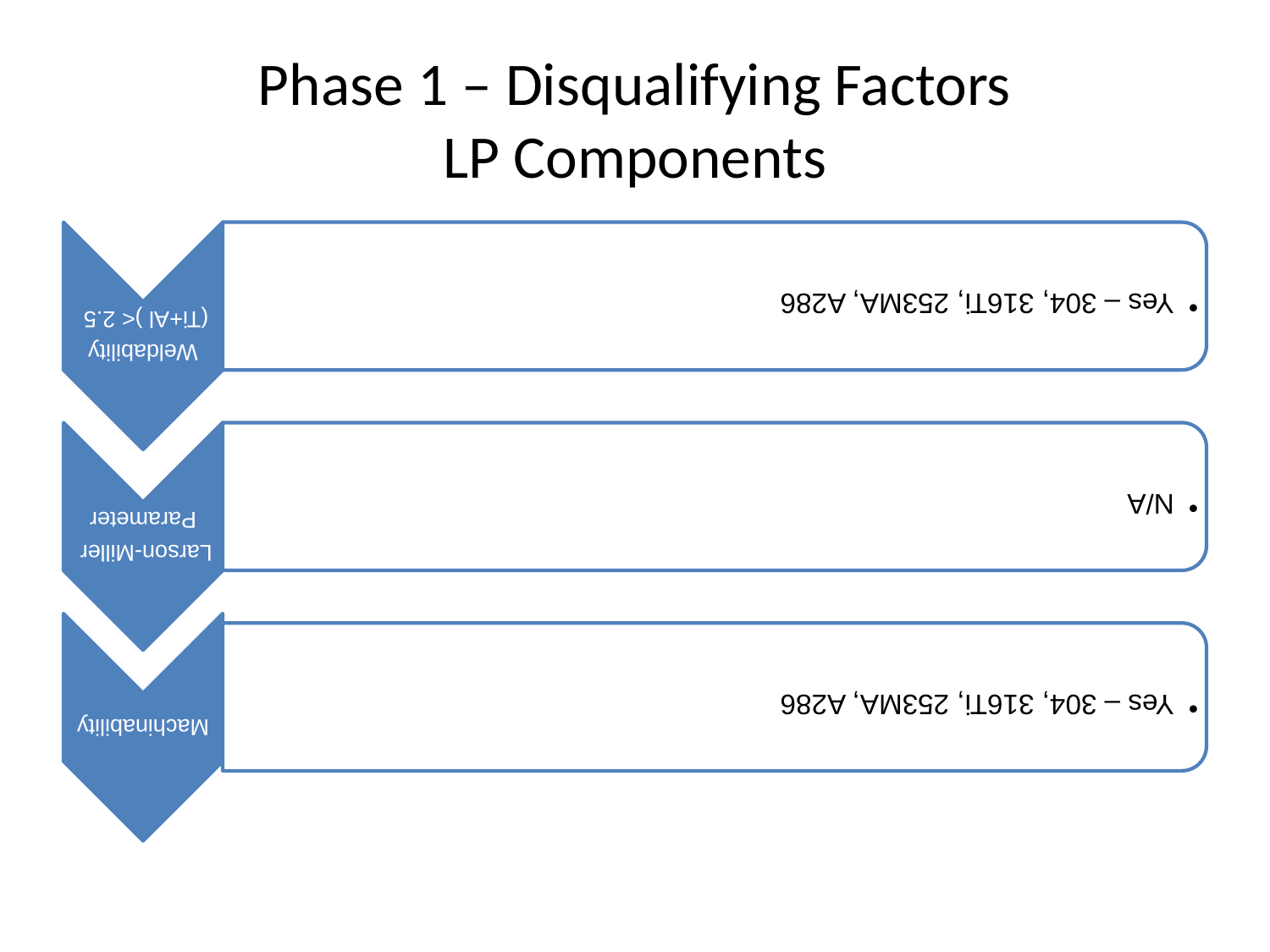

# Phase 1 – Disqualifying Factors LP Components
Weldability
(Ti+Al )< 2.5
Yes – 304, 316Ti, 253MA, A286
Larson-Miller
Parameter
N/A
Machinability
Yes – 304, 316Ti, 253MA, A286